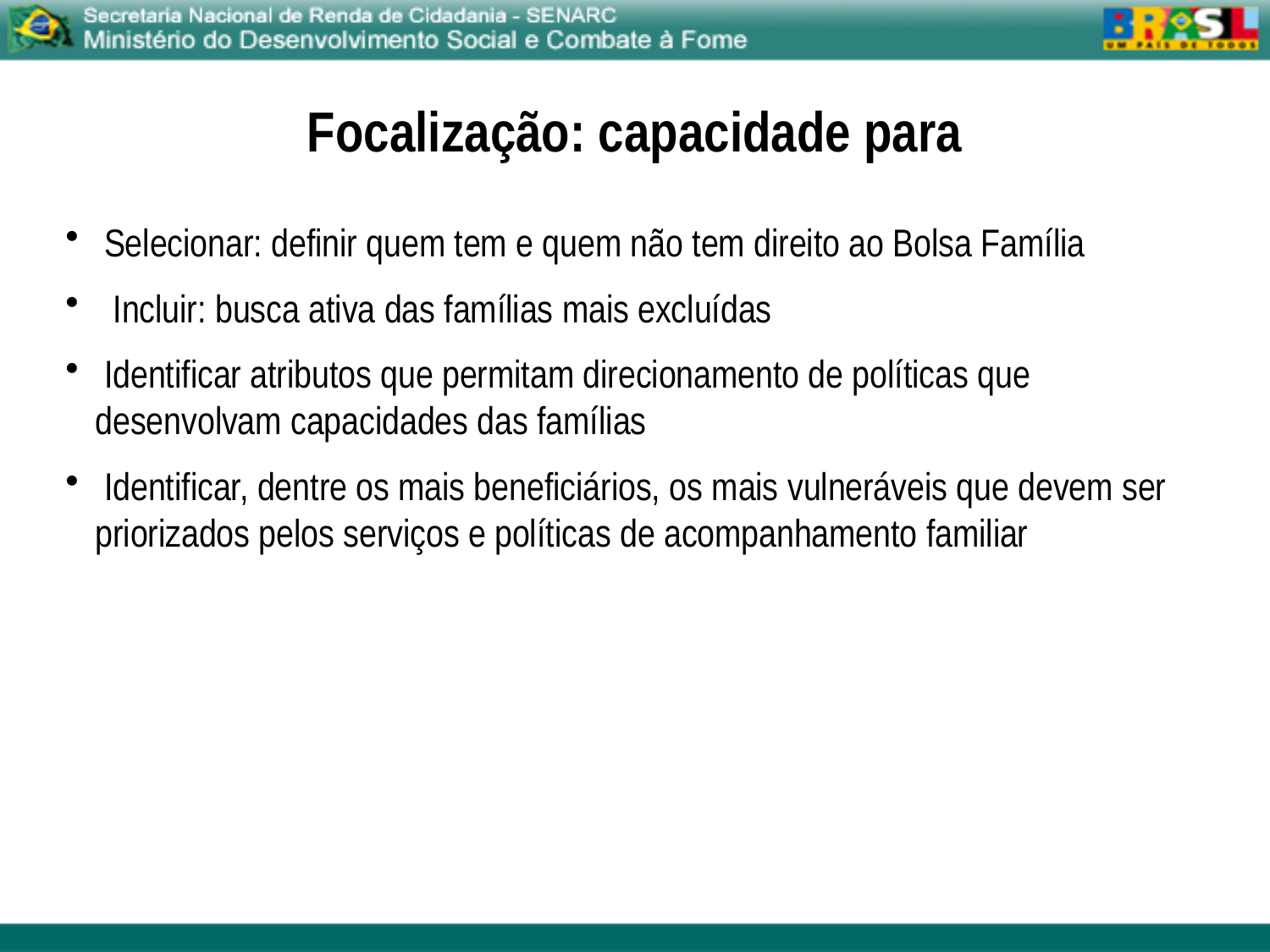

Focalização: capacidade para

 Selecionar: definir quem tem e quem não tem direito ao Bolsa Família
  Incluir: busca ativa das famílias mais excluídas
 Identificar atributos que permitam direcionamento de políticas que desenvolvam capacidades das famílias
 Identificar, dentre os mais beneficiários, os mais vulneráveis que devem ser priorizados pelos serviços e políticas de acompanhamento familiar